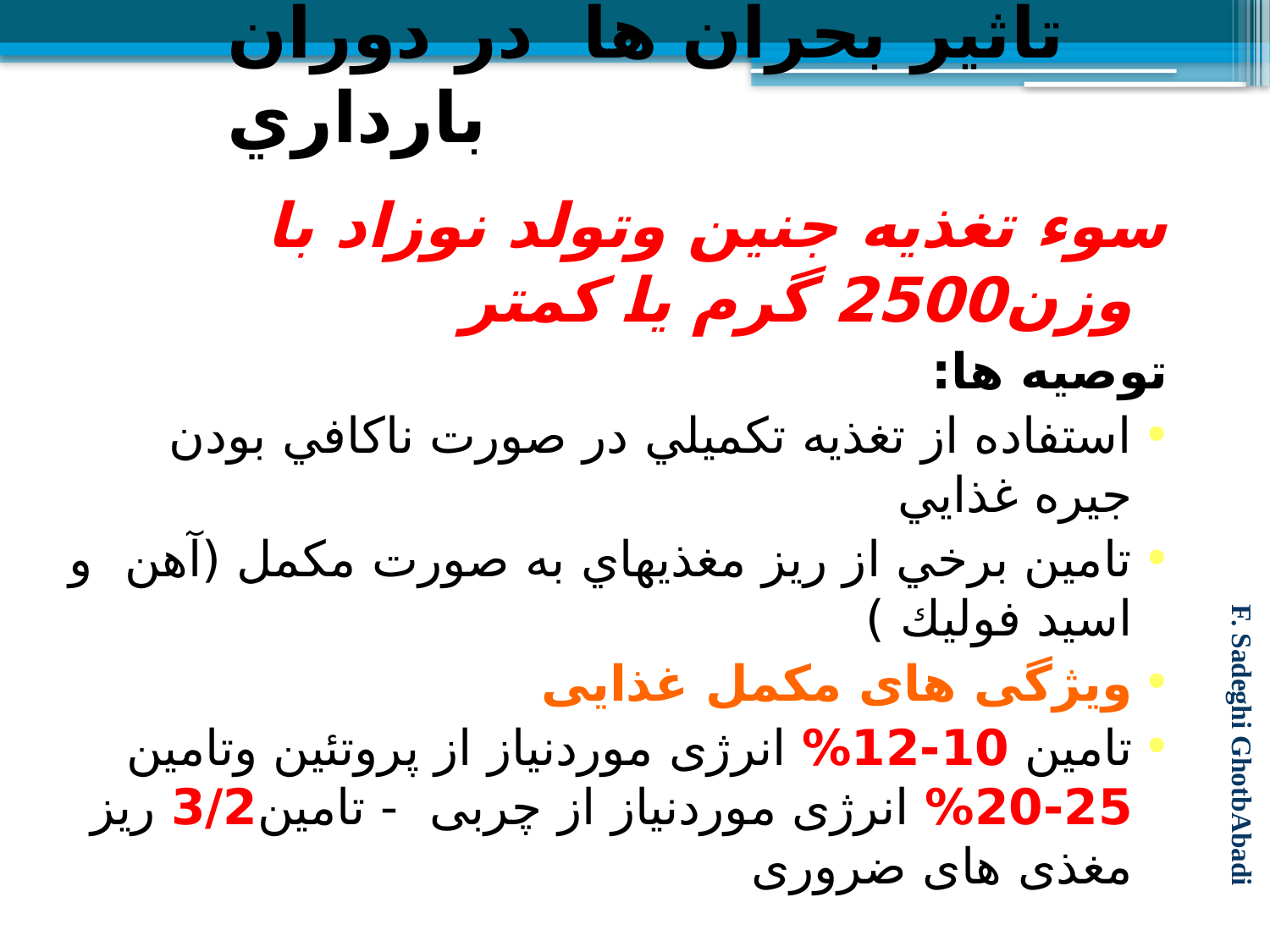

تاثیر بحران ها  در دوران  بارداري
سوء تغذيه جنين وتولد نوزاد با وزن2500 گرم یا كمتر
توصیه ها:
استفاده از تغذيه تكميلي در صورت ناكافي بودن جيره غذايي
تامين برخي از ريز مغذيهاي به صورت مکمل (آهن  و اسيد فوليك )
ویژگی های مکمل غذایی
تامین 10-12% انرژی موردنیاز از پروتئین وتامین 25-20% انرژی موردنیاز از چربی  - تامین3/2 ریز مغذی های ضروری